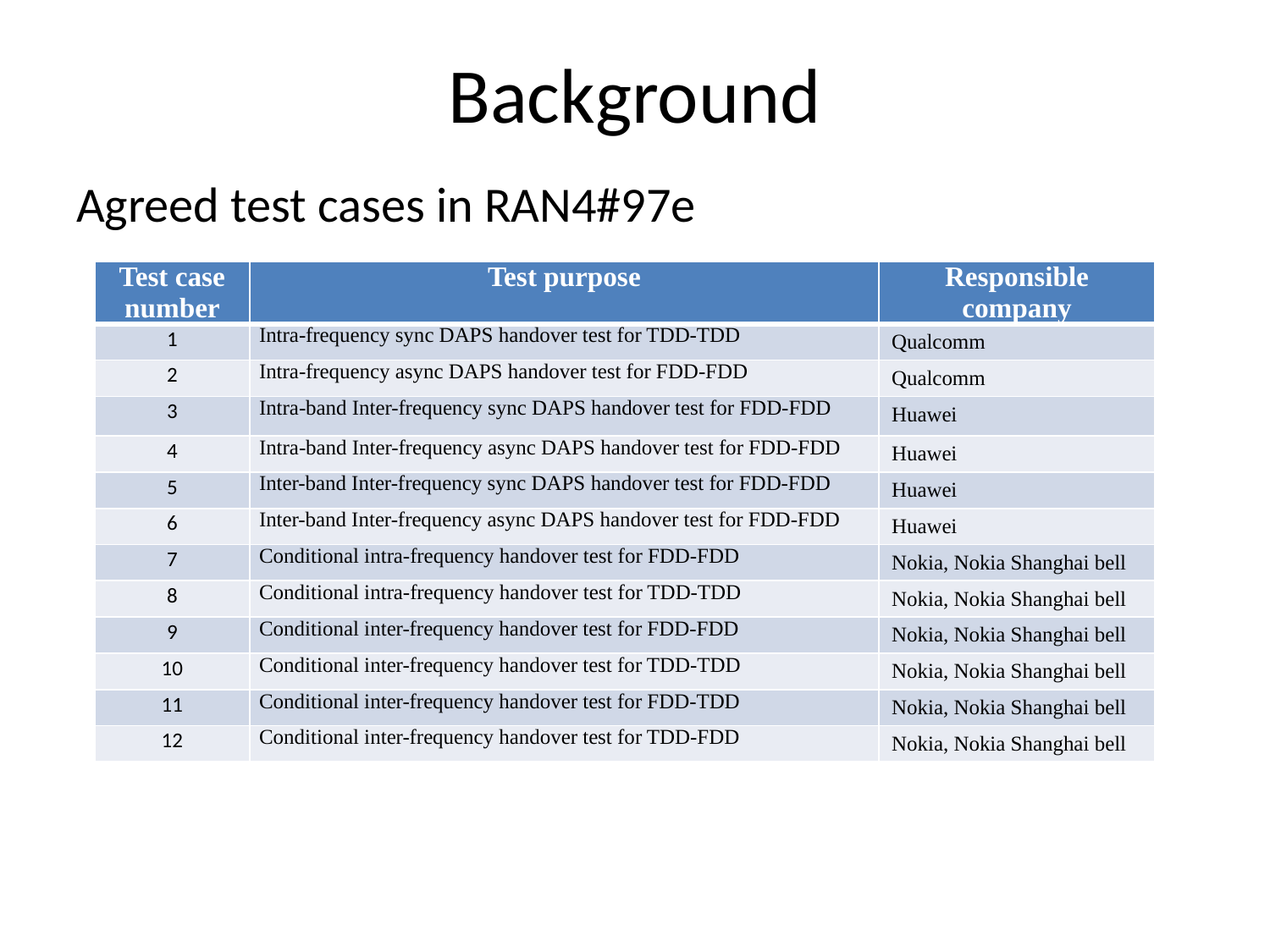

# Background
Agreed test cases in RAN4#97e

| Test case number | Test purpose | Responsible company |
| --- | --- | --- |
| 1 | Intra-frequency sync DAPS handover test for TDD-TDD | Qualcomm |
| 2 | Intra-frequency async DAPS handover test for FDD-FDD | Qualcomm |
| 3 | Intra-band Inter-frequency sync DAPS handover test for FDD-FDD | Huawei |
| 4 | Intra-band Inter-frequency async DAPS handover test for FDD-FDD | Huawei |
| 5 | Inter-band Inter-frequency sync DAPS handover test for FDD-FDD | Huawei |
| 6 | Inter-band Inter-frequency async DAPS handover test for FDD-FDD | Huawei |
| 7 | Conditional intra-frequency handover test for FDD-FDD | Nokia, Nokia Shanghai bell |
| 8 | Conditional intra-frequency handover test for TDD-TDD | Nokia, Nokia Shanghai bell |
| 9 | Conditional inter-frequency handover test for FDD-FDD | Nokia, Nokia Shanghai bell |
| 10 | Conditional inter-frequency handover test for TDD-TDD | Nokia, Nokia Shanghai bell |
| 11 | Conditional inter-frequency handover test for FDD-TDD | Nokia, Nokia Shanghai bell |
| 12 | Conditional inter-frequency handover test for TDD-FDD | Nokia, Nokia Shanghai bell |